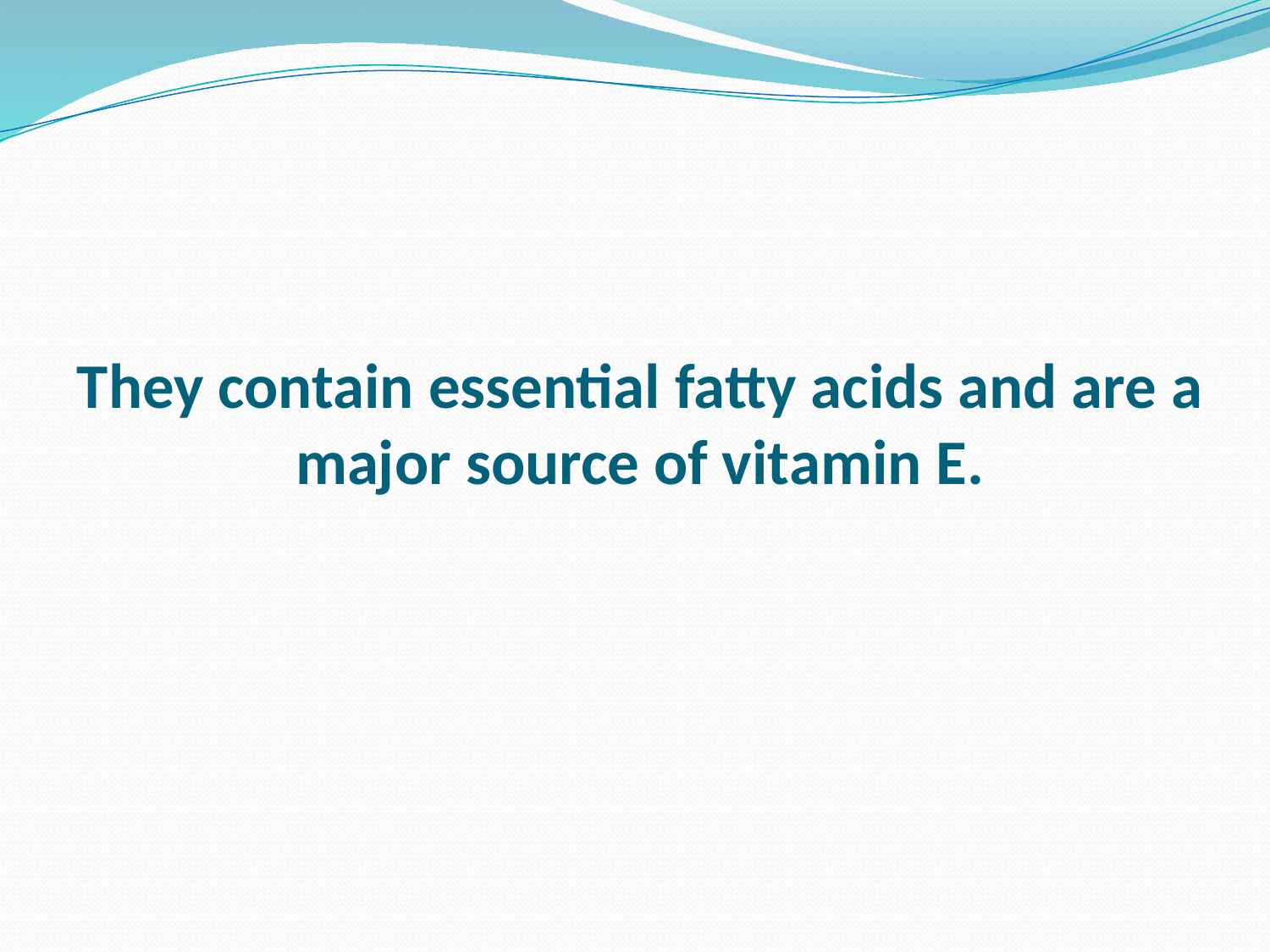

# They contain essential fatty acids and are a major source of vitamin E.